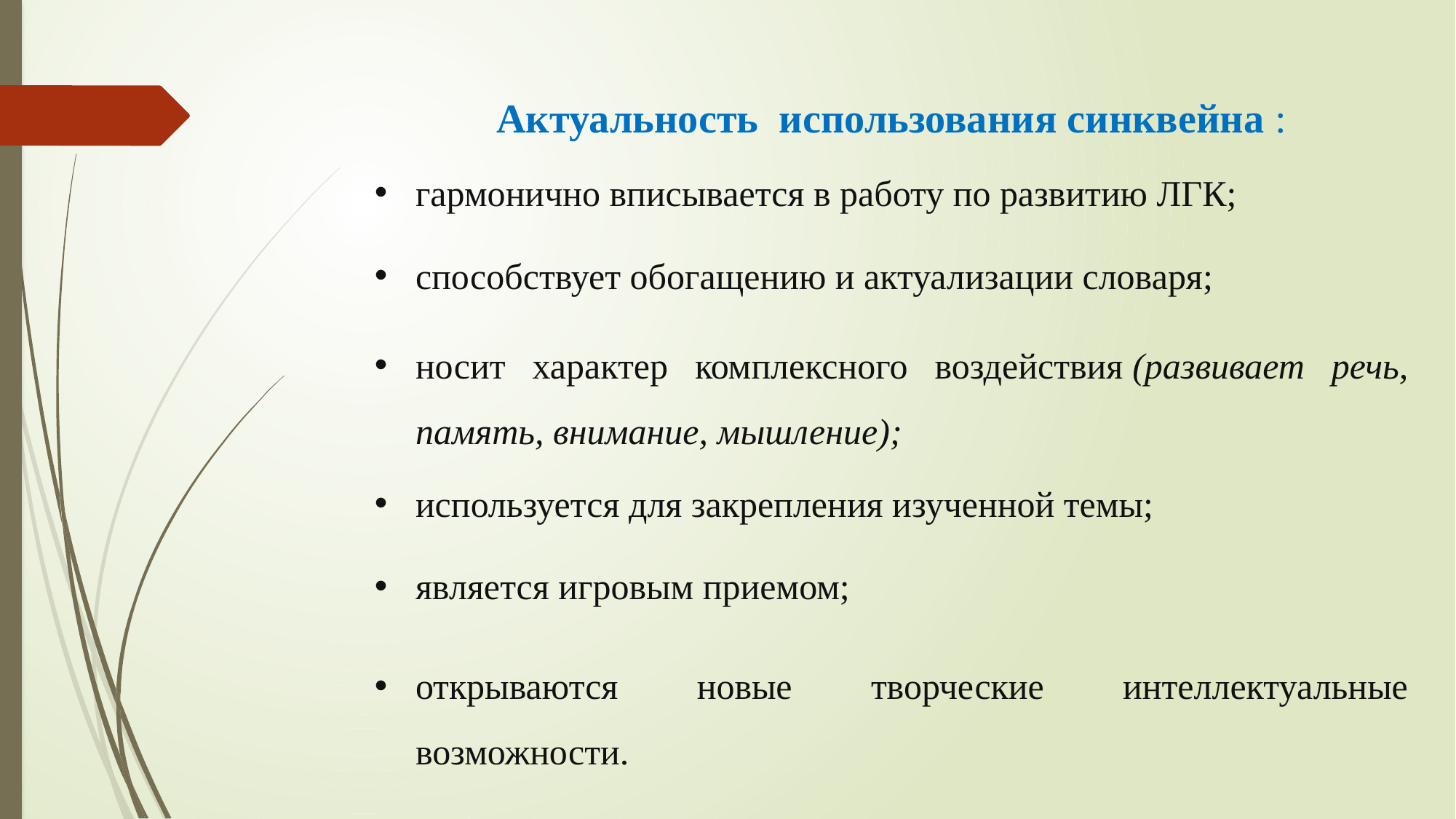

Актуальность  использования синквейна :
гармонично вписывается в работу по развитию ЛГК;
способствует обогащению и актуализации словаря;
носит характер комплексного воздействия (развивает речь, память, внимание, мышление);
используется для закрепления изученной темы;
является игровым приемом;
открываются новые творческие интеллектуальные возможности.